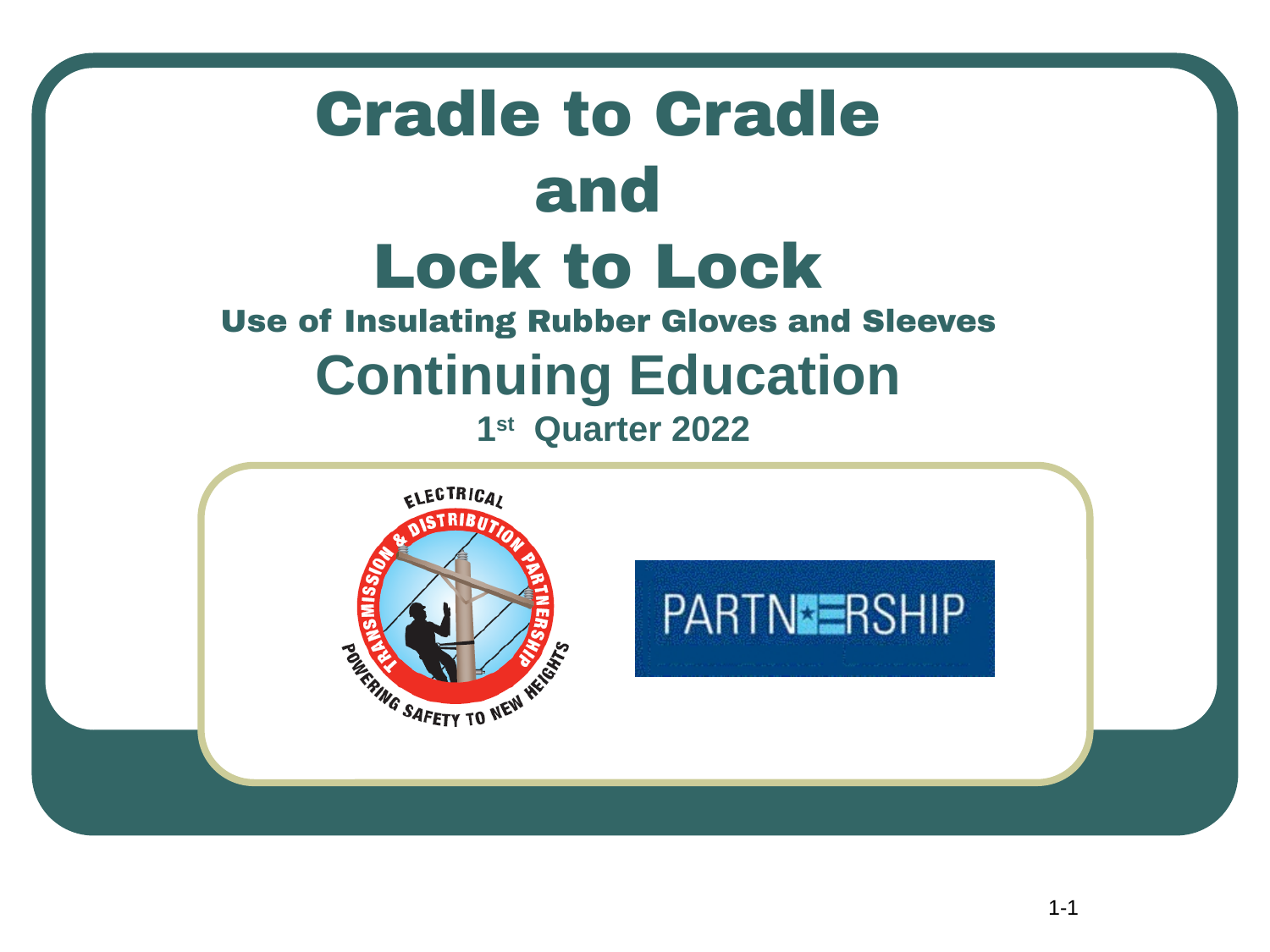

# Cradle to Cradle and Lock to Lock Use of Insulating Rubber Gloves and Sleeves Continuing Education 1st  Quarter 2022
1-1